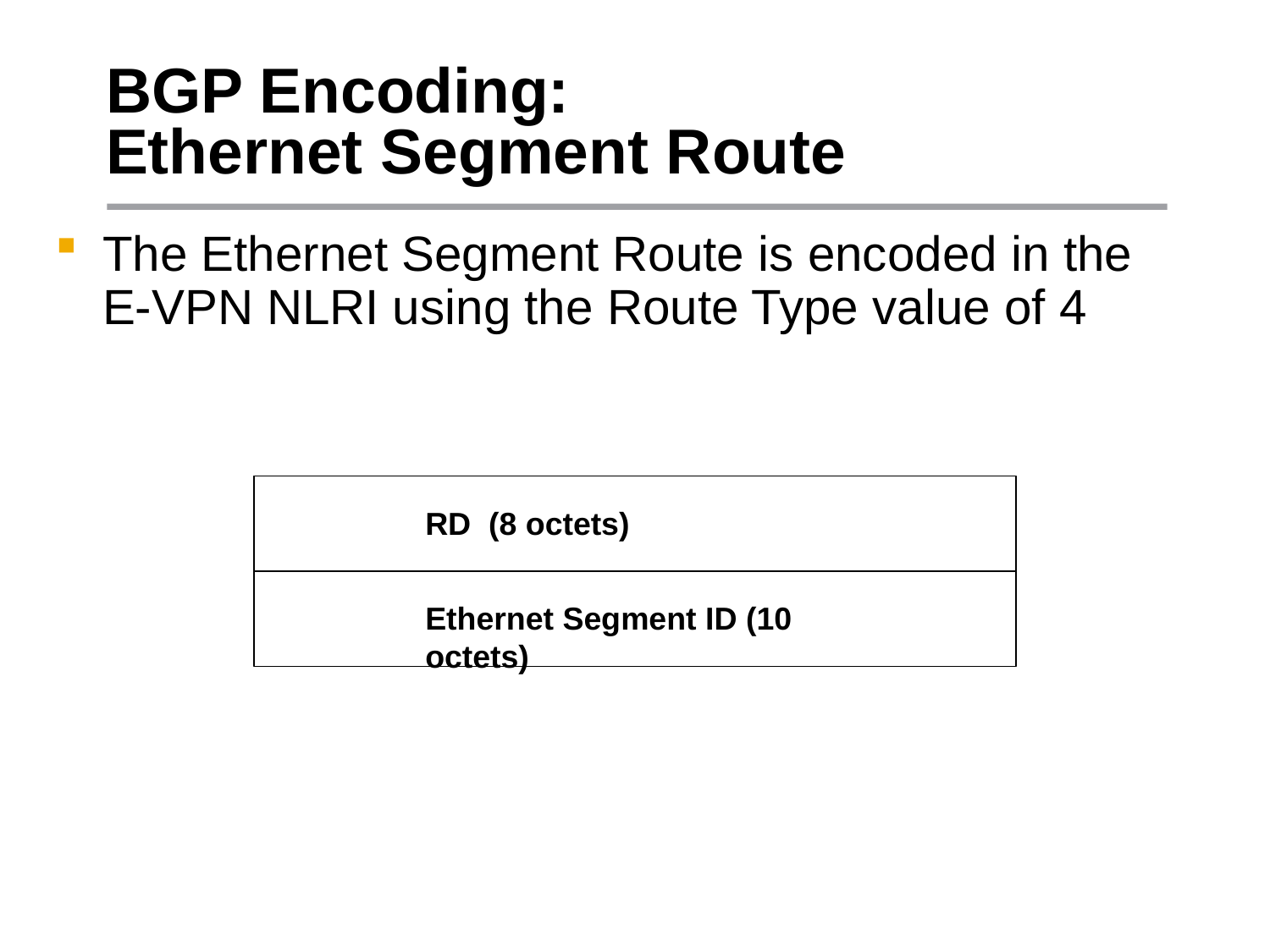

# BGP Encoding: Ethernet Segment Route
The Ethernet Segment Route is encoded in the E-VPN NLRI using the Route Type value of 4

RD  (8 octets)

Ethernet Segment ID (10 octets)